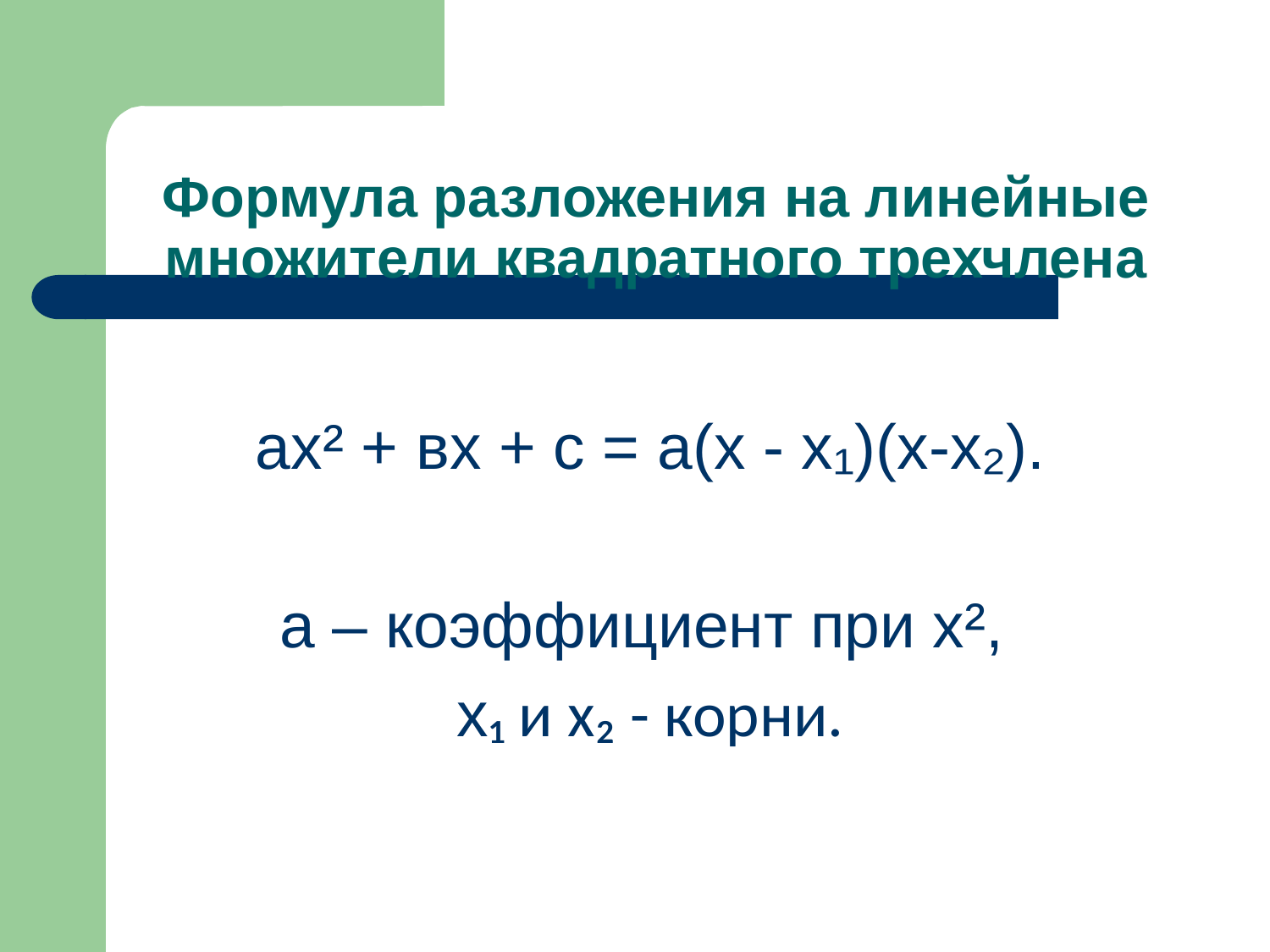

# Формула разложения на линейные множители квадратного трехчлена

ах² + вх + с = а(х - х₁)(х-х₂).

а – коэффициент при х²,
х₁ и х₂ - корни.